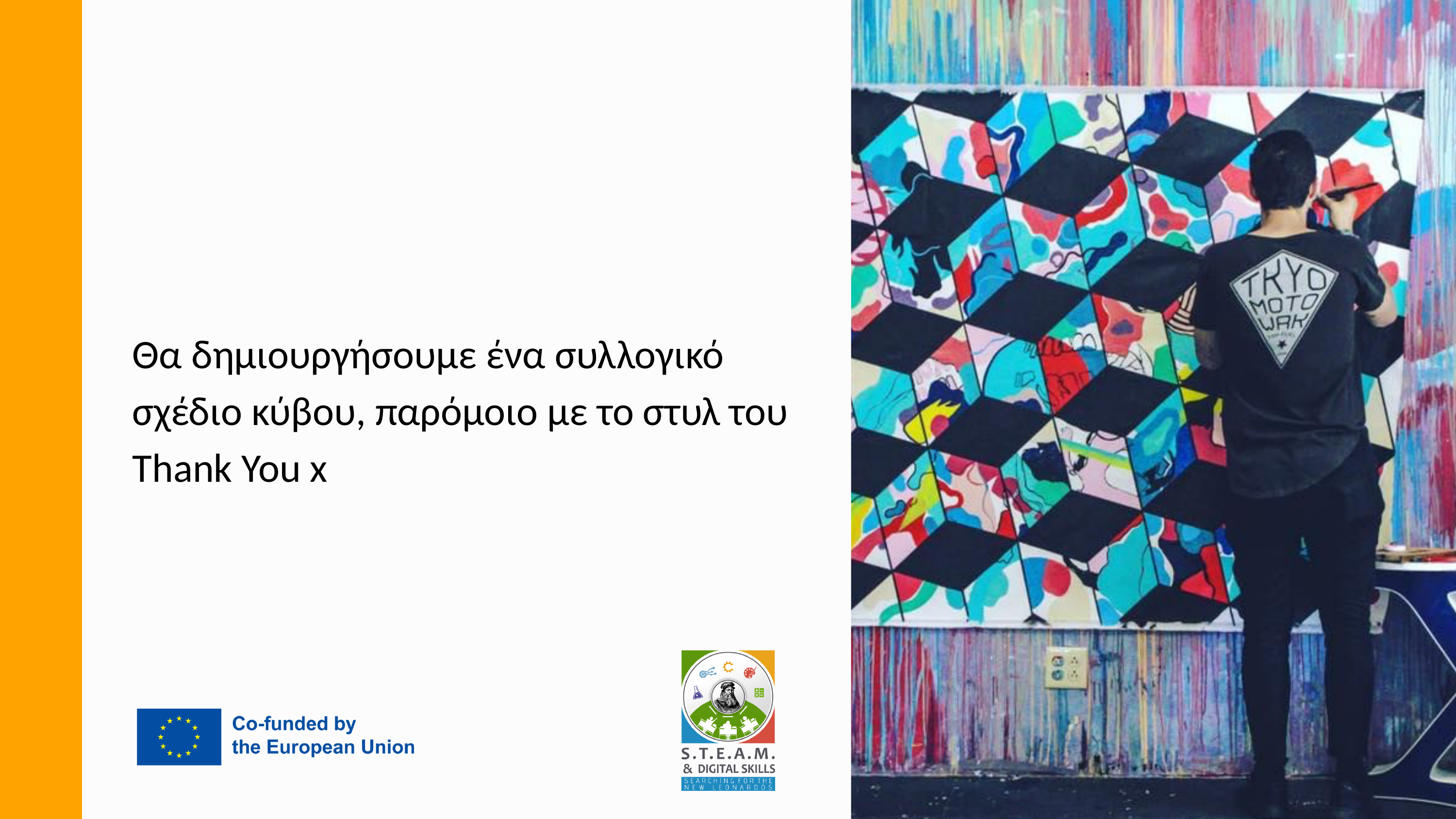

Θα δημιουργήσουμε ένα συλλογικό σχέδιο κύβου, παρόμοιο με το στυλ του Thank You x